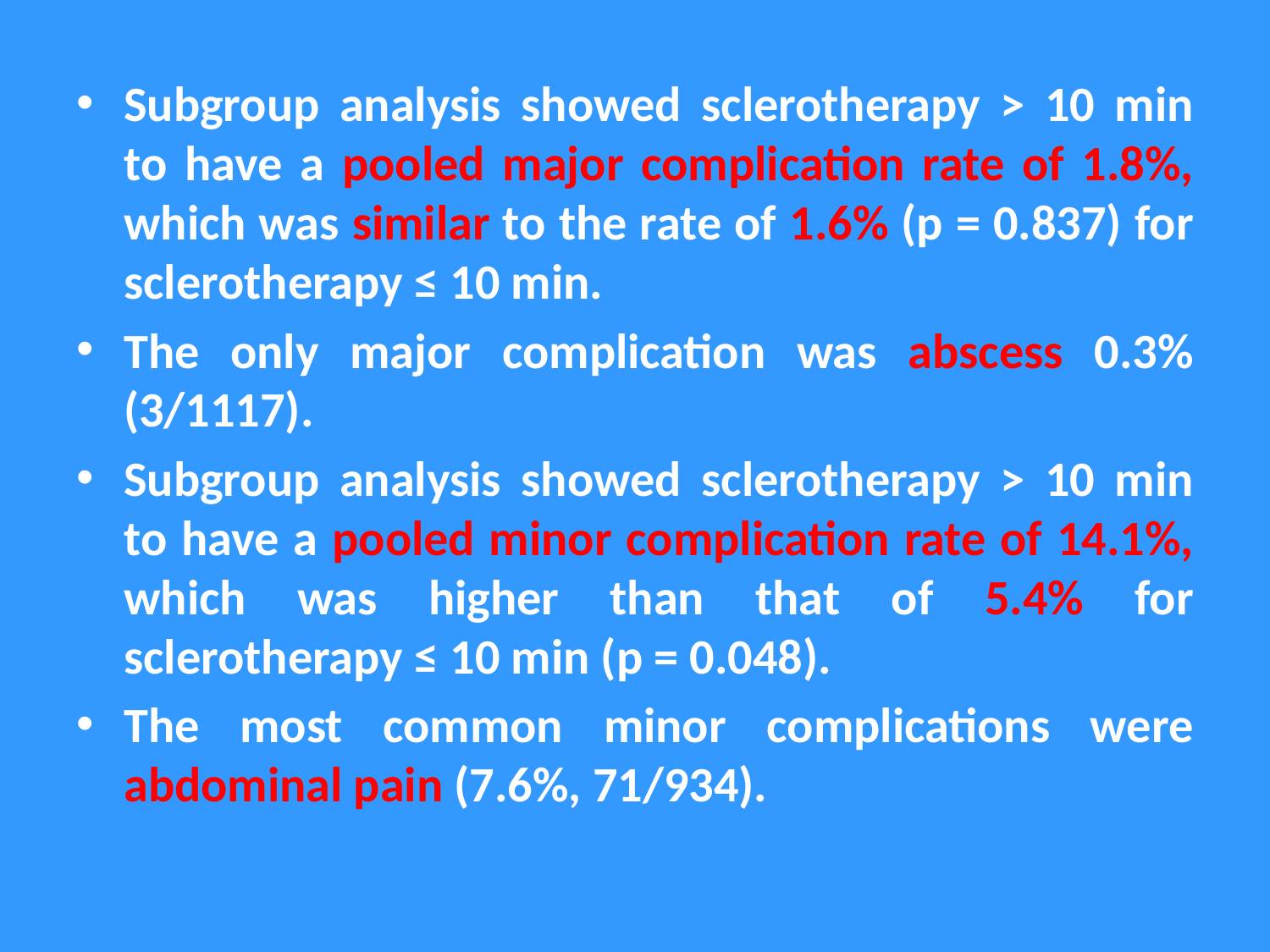

Subgroup analysis showed sclerotherapy > 10 min to have a pooled major complication rate of 1.8%, which was similar to the rate of 1.6% (p = 0.837) for sclerotherapy ≤ 10 min.
The only major complication was abscess 0.3% (3/1117).
Subgroup analysis showed sclerotherapy > 10 min to have a pooled minor complication rate of 14.1%, which was higher than that of 5.4% for sclerotherapy ≤ 10 min (p = 0.048).
The most common minor complications were abdominal pain (7.6%, 71/934).